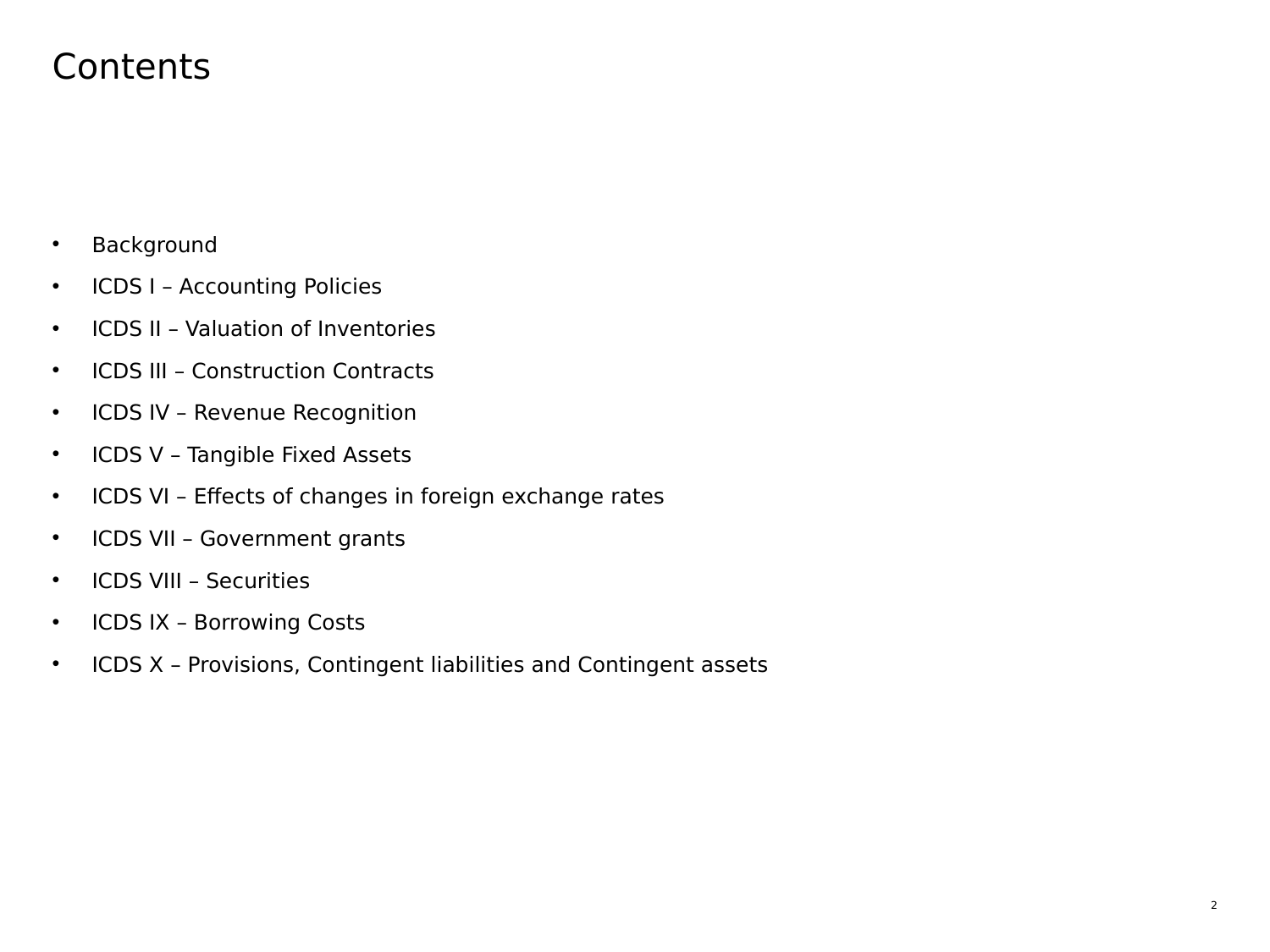

# Contents
Background
ICDS I – Accounting Policies
ICDS II – Valuation of Inventories
ICDS III – Construction Contracts
ICDS IV – Revenue Recognition
ICDS V – Tangible Fixed Assets
ICDS VI – Effects of changes in foreign exchange rates
ICDS VII – Government grants
ICDS VIII – Securities
ICDS IX – Borrowing Costs
ICDS X – Provisions, Contingent liabilities and Contingent assets